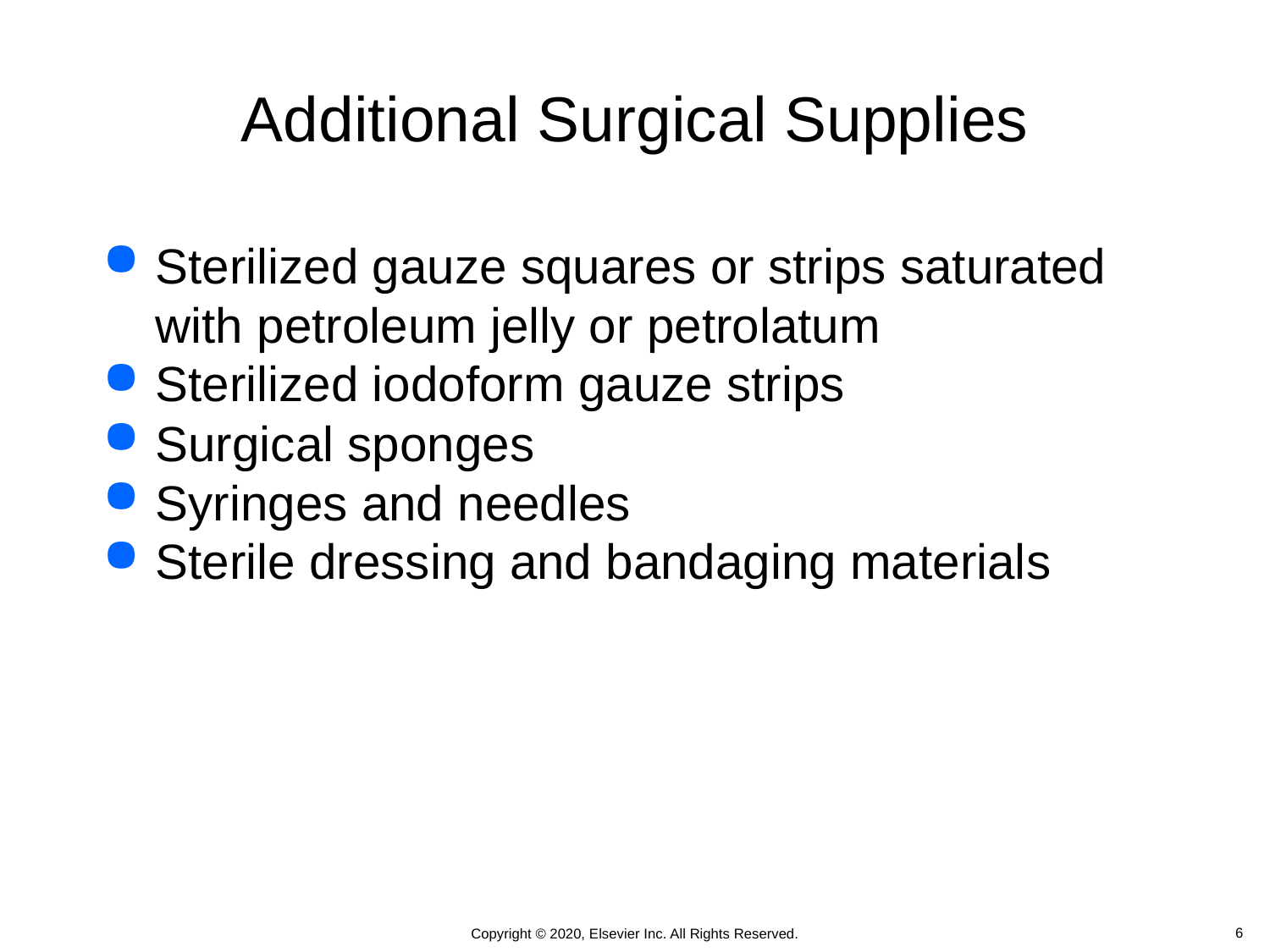

# Additional Surgical Supplies
Sterilized gauze squares or strips saturated with petroleum jelly or petrolatum
Sterilized iodoform gauze strips
Surgical sponges
Syringes and needles
Sterile dressing and bandaging materials
 6